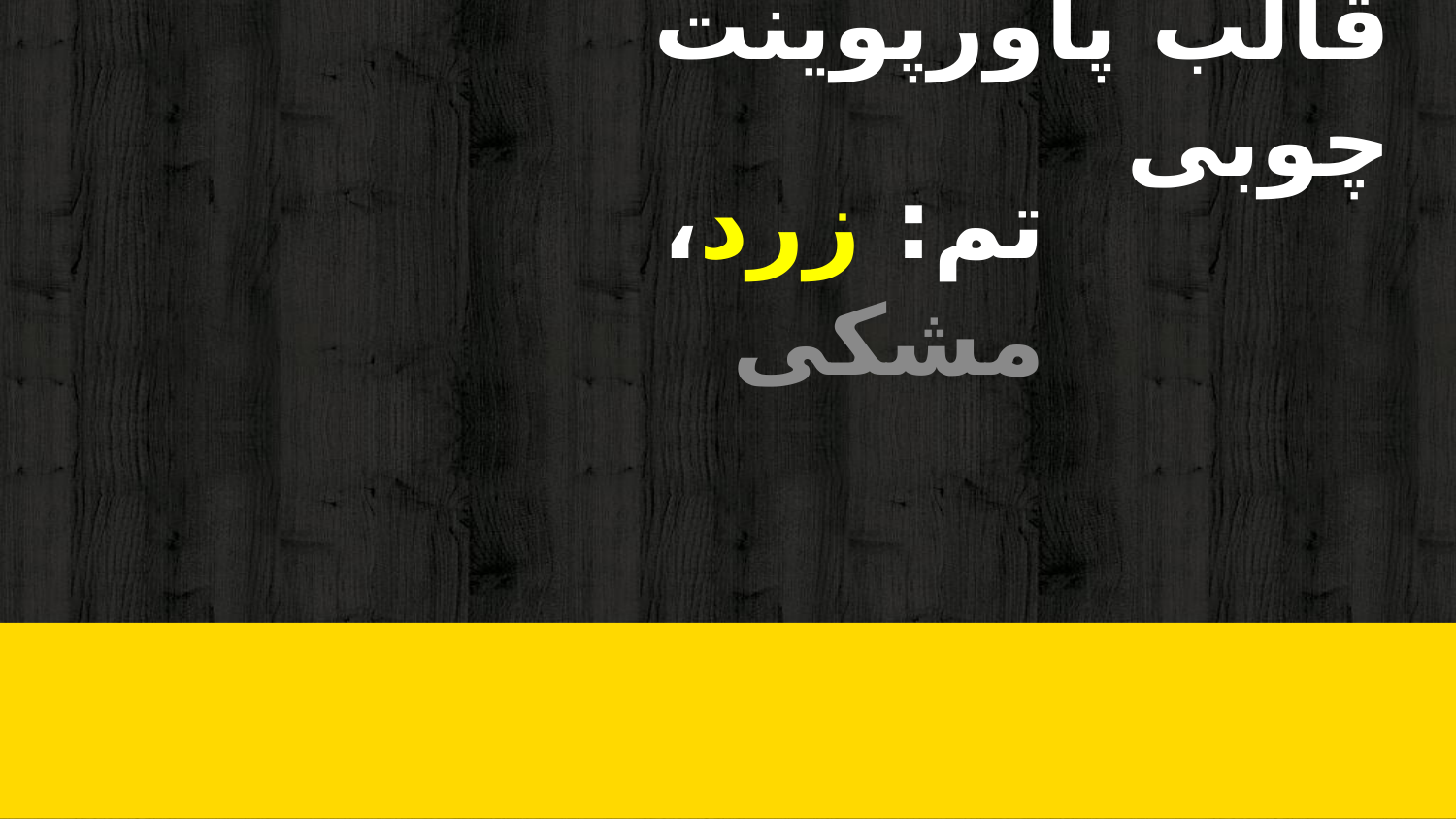

# قالب پاورپوینت چوبی
تم: زرد، مشکی